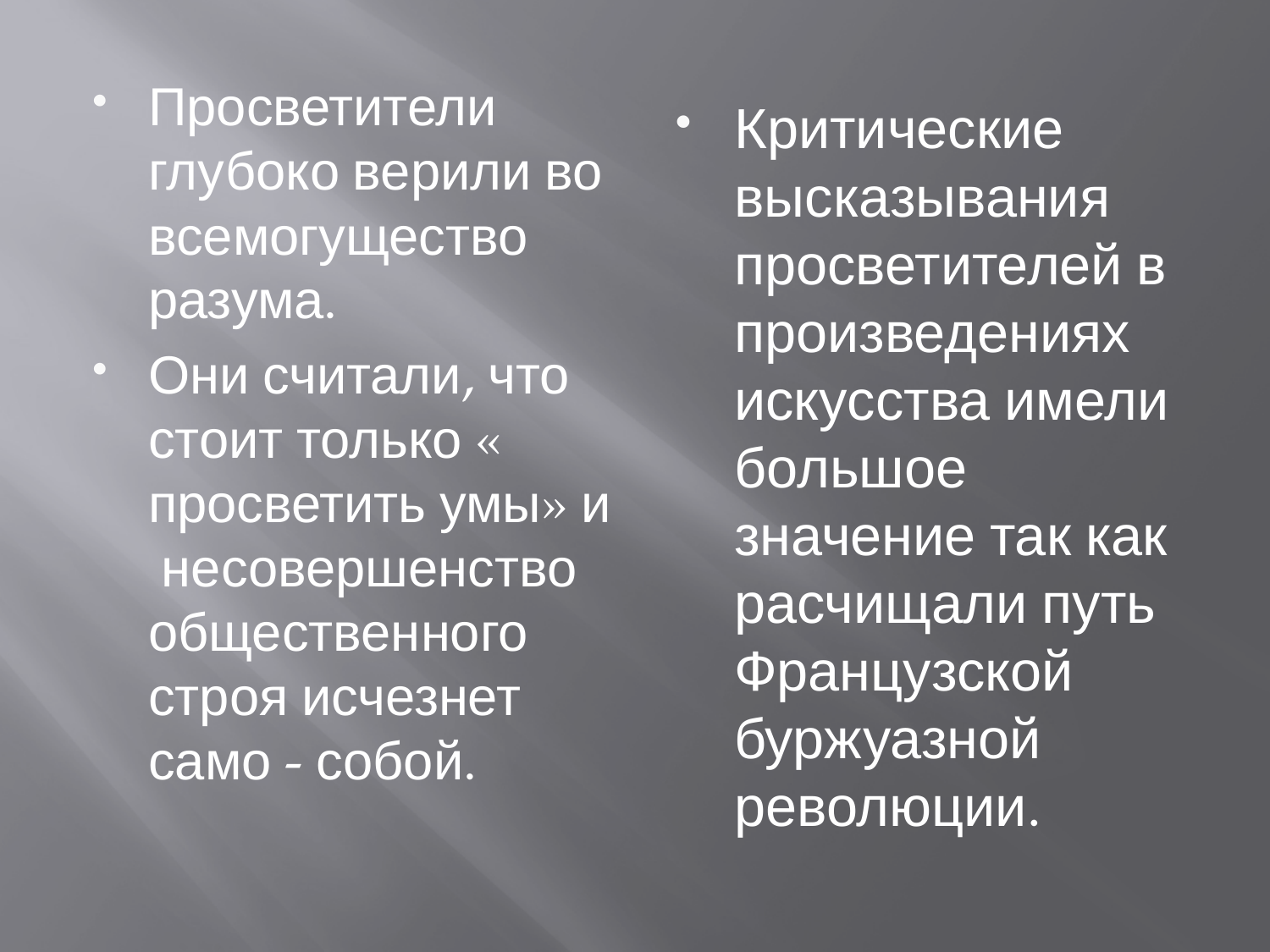

#
Просветители глубоко верили во всемогущество разума.
Они считали, что стоит только « просветить умы» и  несовершенство общественного строя исчезнет само - собой.
Критические высказывания просветителей в произведениях искусства имели большое значение так как расчищали путь Французской буржуазной революции.